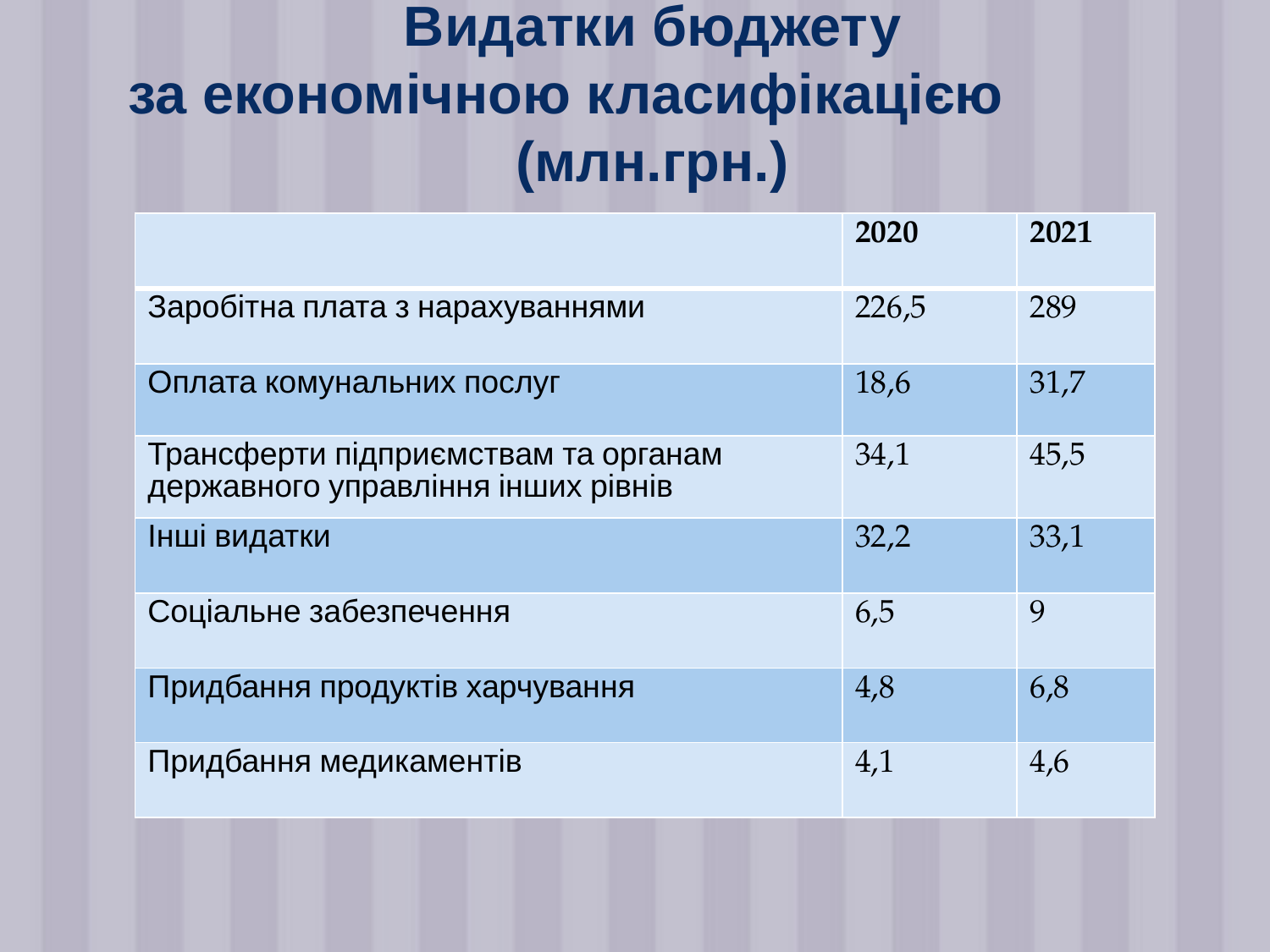

# Видатки бюджету за економічною класифікацією             (млн.грн.)
|  | 2020 | 2021 |
| --- | --- | --- |
| Заробітна плата з нарахуваннями | 226,5 | 289 |
| Оплата комунальних послуг | 18,6 | 31,7 |
| Трансферти підприємствам та органам державного управління інших рівнів | 34,1 | 45,5 |
| Інші видатки | 32,2 | 33,1 |
| Соціальне забезпечення | 6,5 | 9 |
| Придбання продуктів харчування | 4,8 | 6,8 |
| Придбання медикаментів | 4,1 | 4,6 |